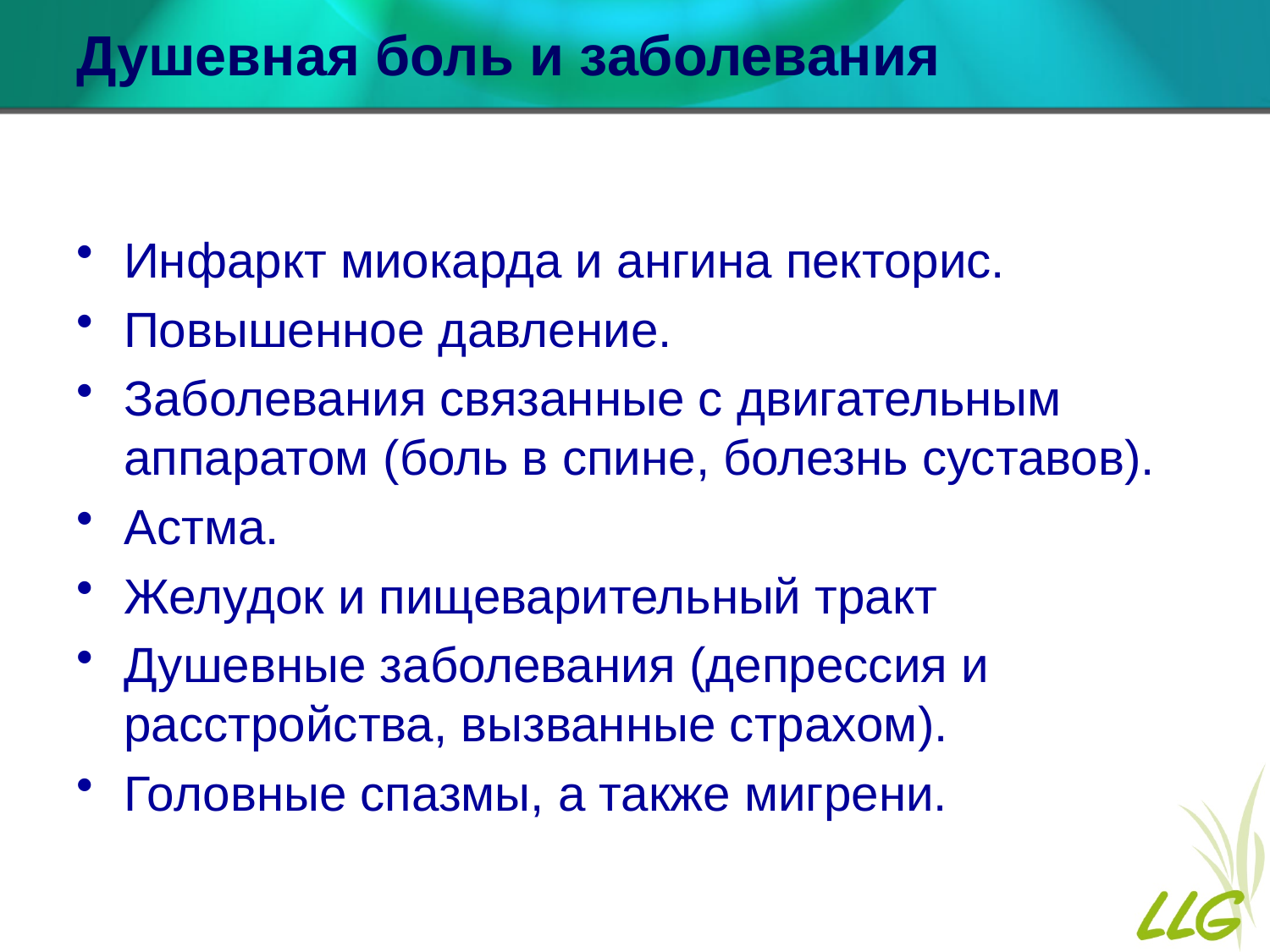

# Душевная боль и заболевания
Инфаркт миокарда и ангина пекторис.
Повышенное давление.
Заболевания связанные с двигательным аппаратом (боль в спине, болезнь суставов).
Aстма.
Желудок и пищеварительный тракт
Душевные заболевания (депрессия и расстройства, вызванные страхом).
Головные спазмы, а также мигрени.